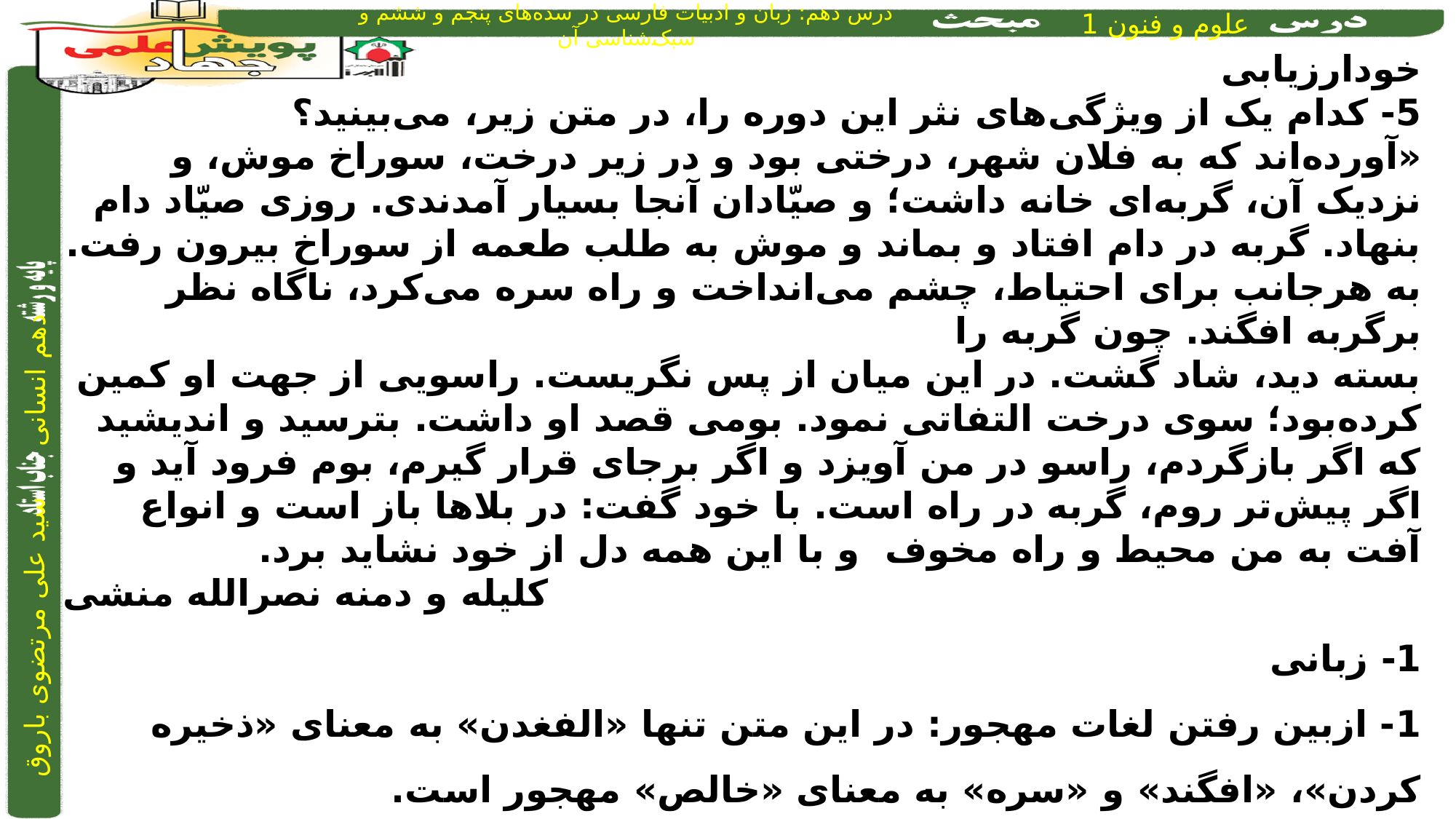

خودارزیابی
5- کدام یک از ویژگی‌های نثر این دوره را، در متن زیر، می‌بینید؟
«آورده‌اند که به فلان شهر، درختی بود و در زیر درخت، سوراخ موش، و نزدیک آن، گربه‌ای خانه داشت؛ و صیّادان آنجا بسیار آمدندی. روزی صیّاد دام بنهاد. گربه در دام افتاد و بماند و موش به طلب طعمه از سوراخ بیرون رفت. به هرجانب برای احتیاط، چشم می‌انداخت و راه سره می‌کرد، ناگاه نظر برگربه افگند. چون گربه را
بسته دید، شاد گشت. در این میان از پس نگریست. راسویی از جهت او کمین کرده‌بود؛ سوی درخت التفاتی نمود. بومی قصد او داشت. بترسید و اندیشید که اگر بازگردم، راسو در من آویزد و اگر برجای قرار گیرم، بوم فرود آید و اگر پیش‌تر روم، گربه در راه است. با خود گفت: در بلاها باز است و انواع آفت به من محیط و راه مخوف  و با این همه دل از خود نشاید برد.
کلیله و دمنه نصرالله منشی
1- زبانی
1- ازبین رفتن لغات مهجور: در این متن تنها «الفغدن» به معنای «ذخیره کردن»، «افگند» و «سره» به معنای «خالص» مهجور است.
2-  کاهش سادگی و روانی کلام و حرکت به سوی دشواری، این متن نسبت به متون دورۀ قبل دشوارتر است.
3- افزایش لغات عربی نسبت به دورل قبل (صیّاد، طلب، طعمه، جانب، احتیاط، التفات، قصد، قرار، بلا، محیط، مخوف)